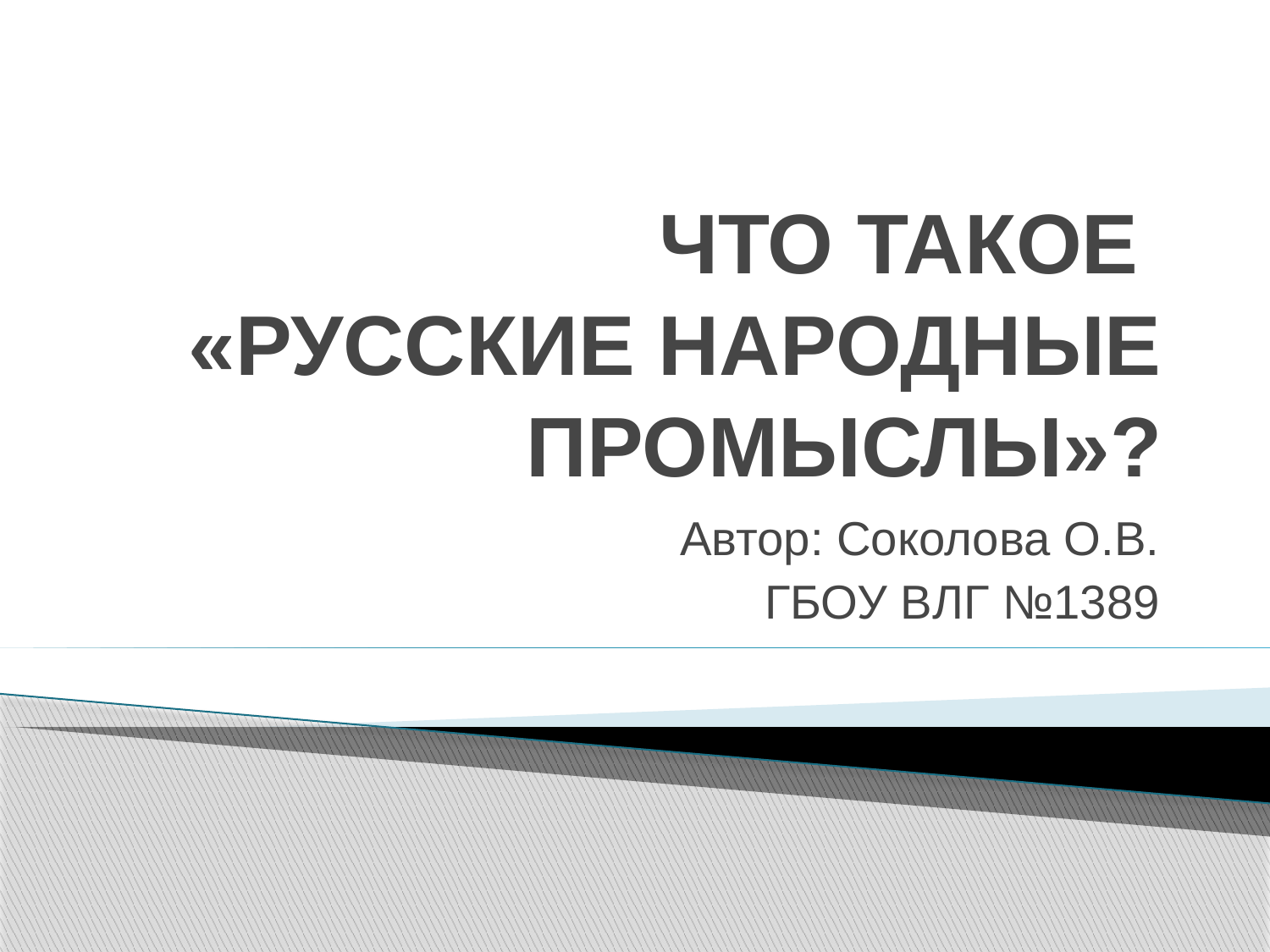

# ЧТО ТАКОЕ «РУССКИЕ НАРОДНЫЕ ПРОМЫСЛЫ»?
Автор: Соколова О.В.
ГБОУ ВЛГ №1389